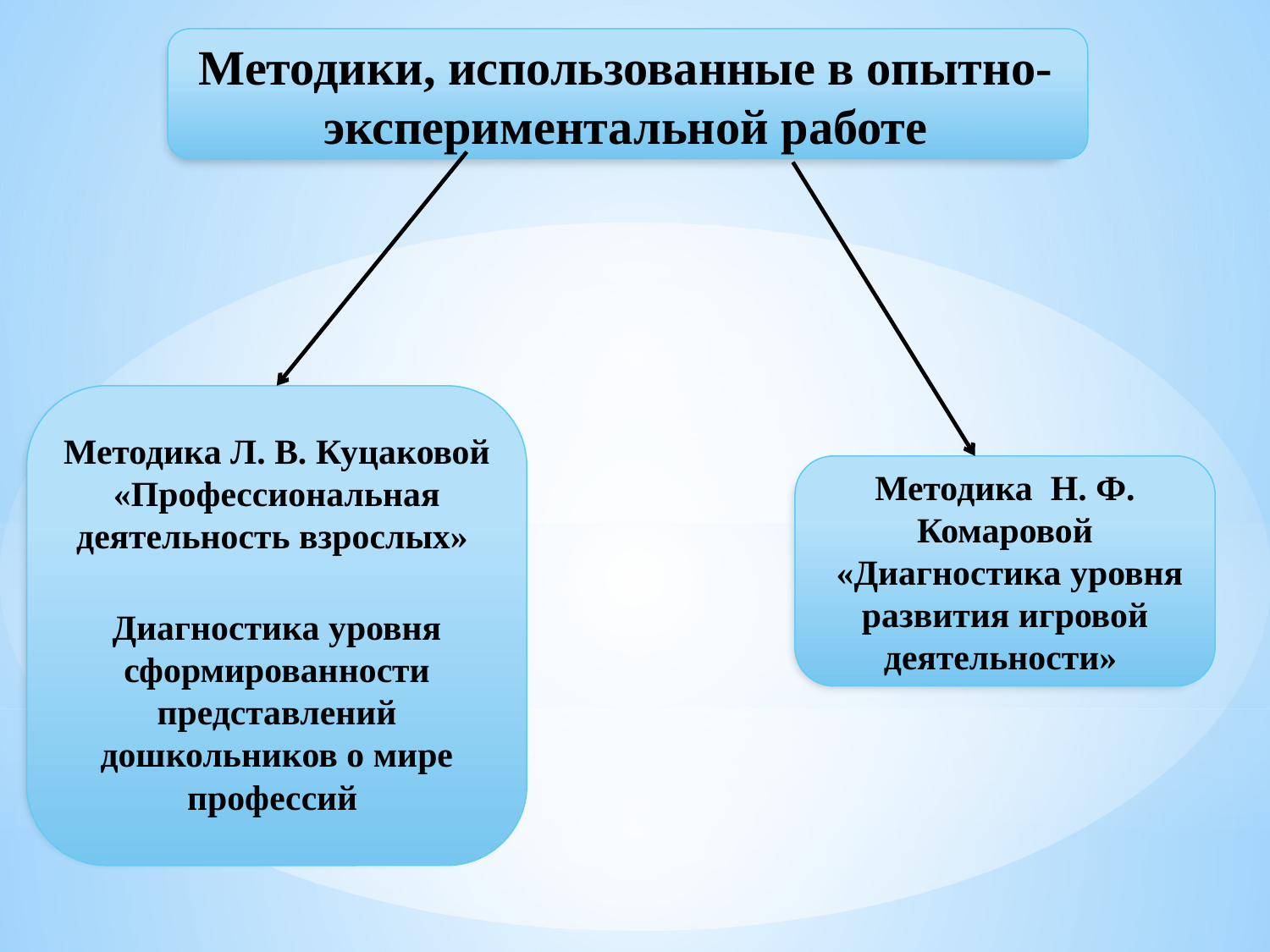

Методики, использованные в опытно-экспериментальной работе

Методика Л. В. Куцаковой
«Профессиональная деятельность взрослых»

Диагностика уровня сформированности представлений дошкольников о мире профессий
Методика  Н. Ф. Комаровой
 «Диагностика уровня развития игровой деятельности»